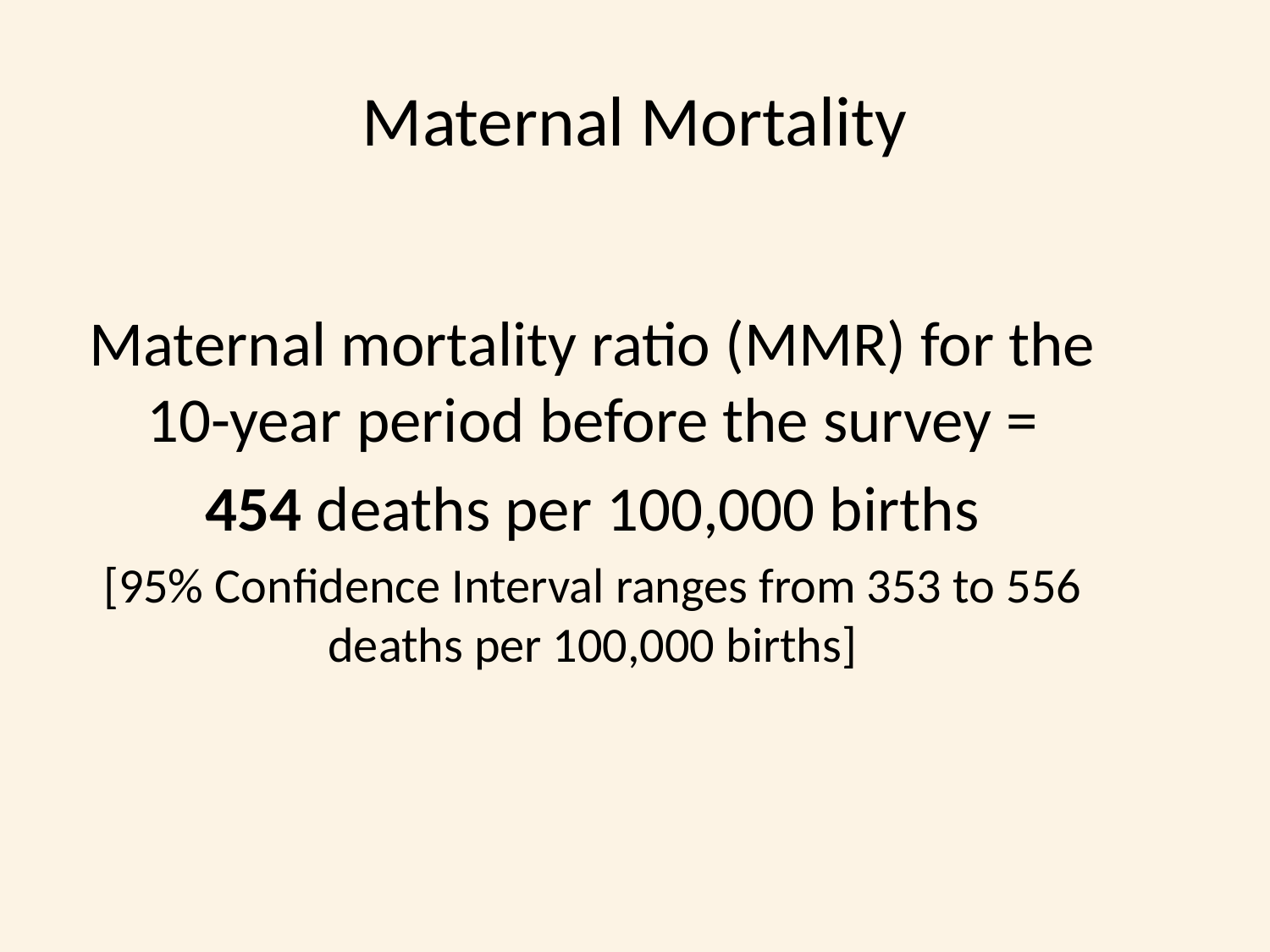

# Maternal Mortality
Maternal mortality ratio (MMR) for the 10-year period before the survey =
454 deaths per 100,000 births
[95% Confidence Interval ranges from 353 to 556 deaths per 100,000 births]